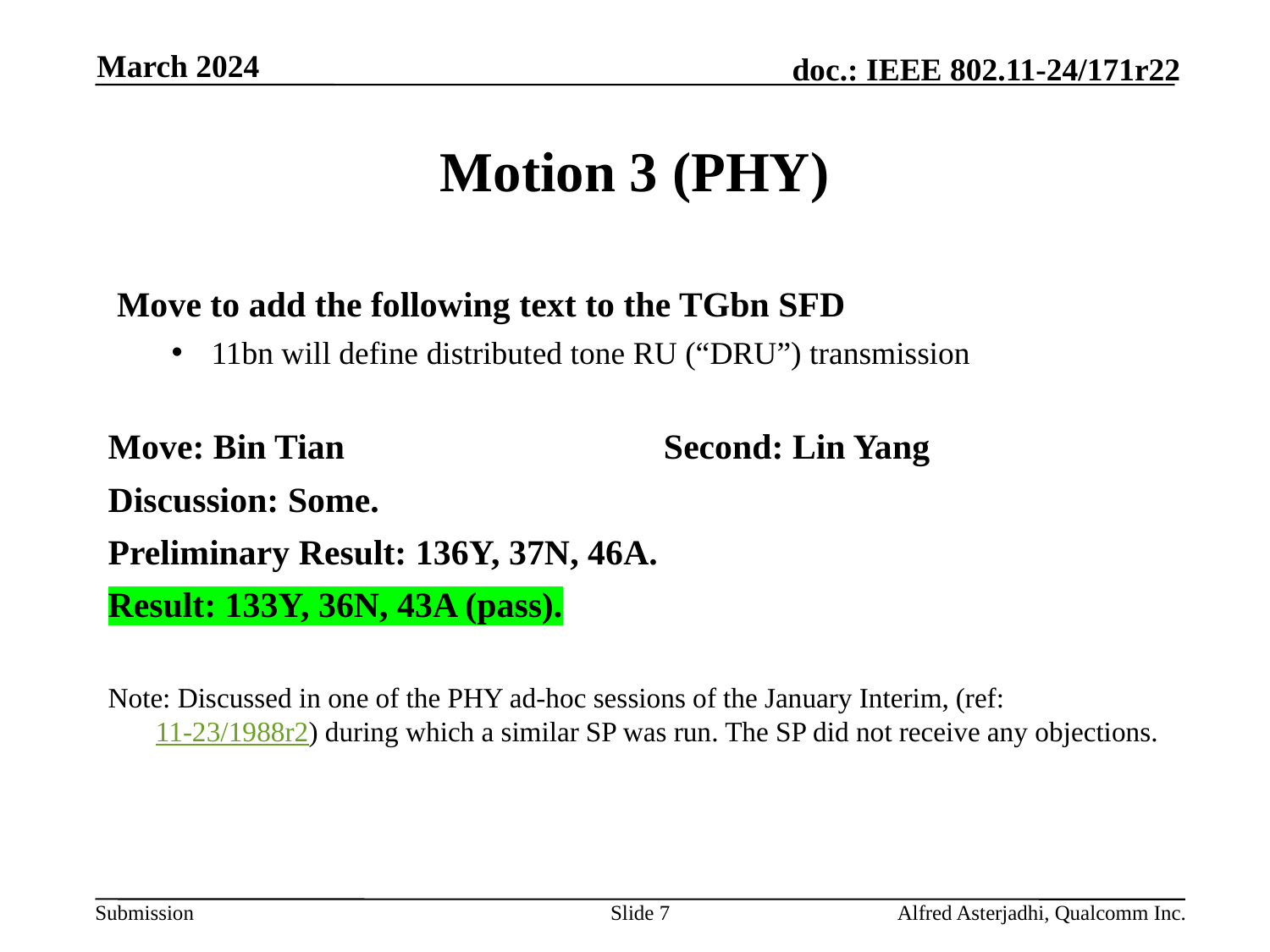

March 2024
# Motion 3 (PHY)
 Move to add the following text to the TGbn SFD
11bn will define distributed tone RU (“DRU”) transmission

Move: Bin Tian			Second: Lin Yang
Discussion: Some.
Preliminary Result: 136Y, 37N, 46A.
Result: 133Y, 36N, 43A (pass).

Note: Discussed in one of the PHY ad-hoc sessions of the January Interim, (ref: 11-23/1988r2) during which a similar SP was run. The SP did not receive any objections.
Slide 7
Alfred Asterjadhi, Qualcomm Inc.